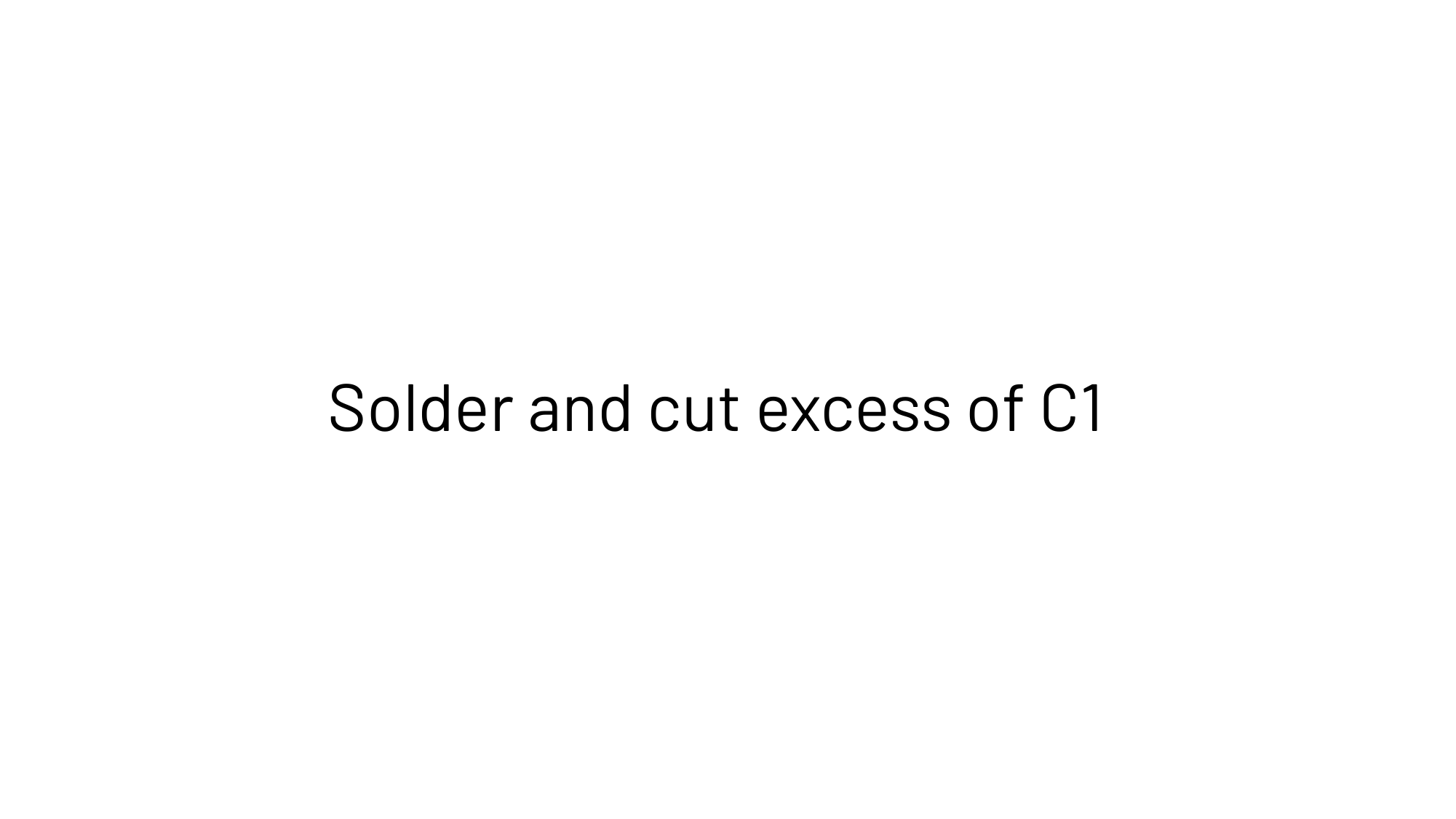

# Solder and cut excess of C1